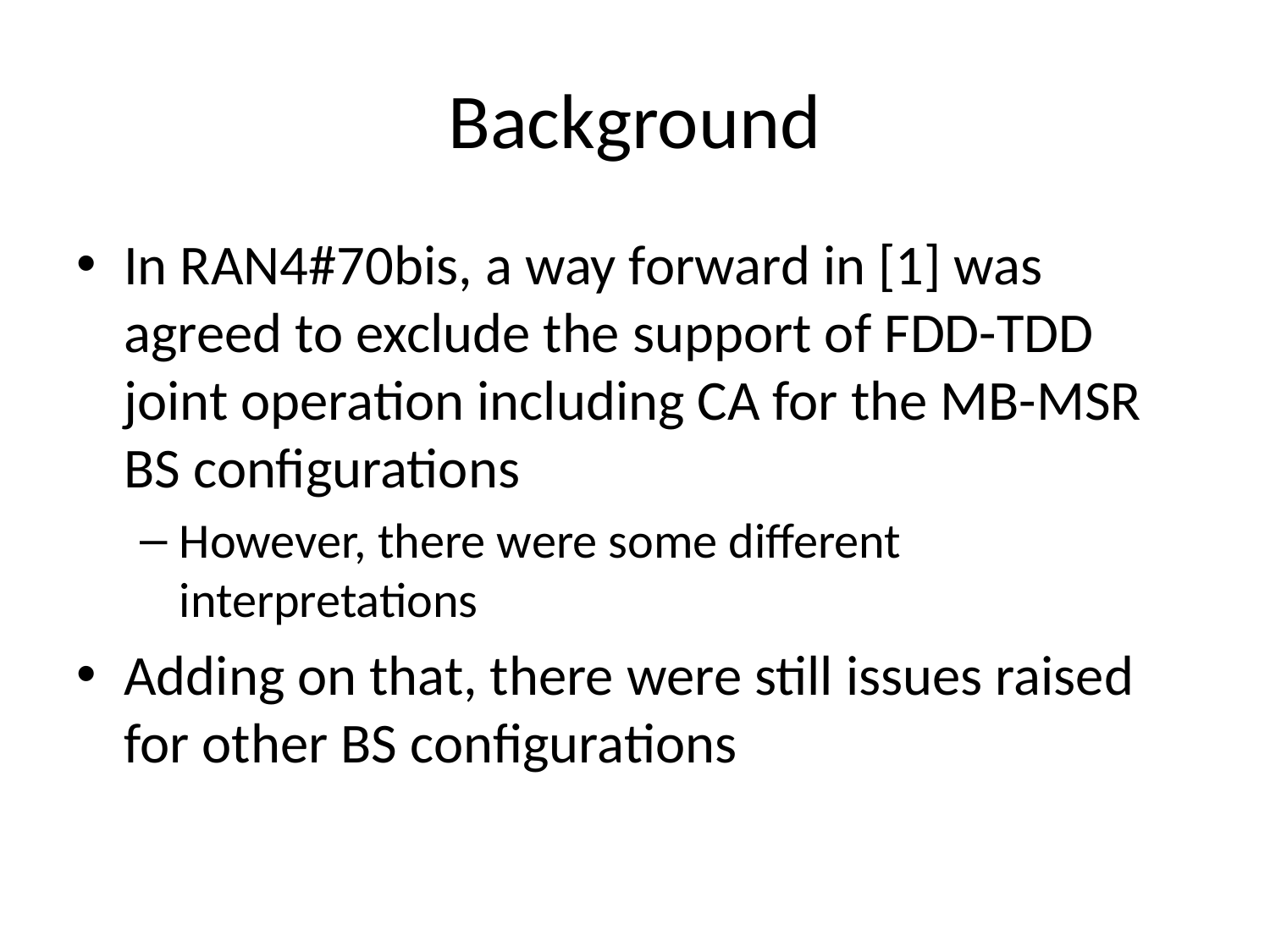

# Background
In RAN4#70bis, a way forward in [1] was agreed to exclude the support of FDD-TDD joint operation including CA for the MB-MSR BS configurations
However, there were some different interpretations
Adding on that, there were still issues raised for other BS configurations